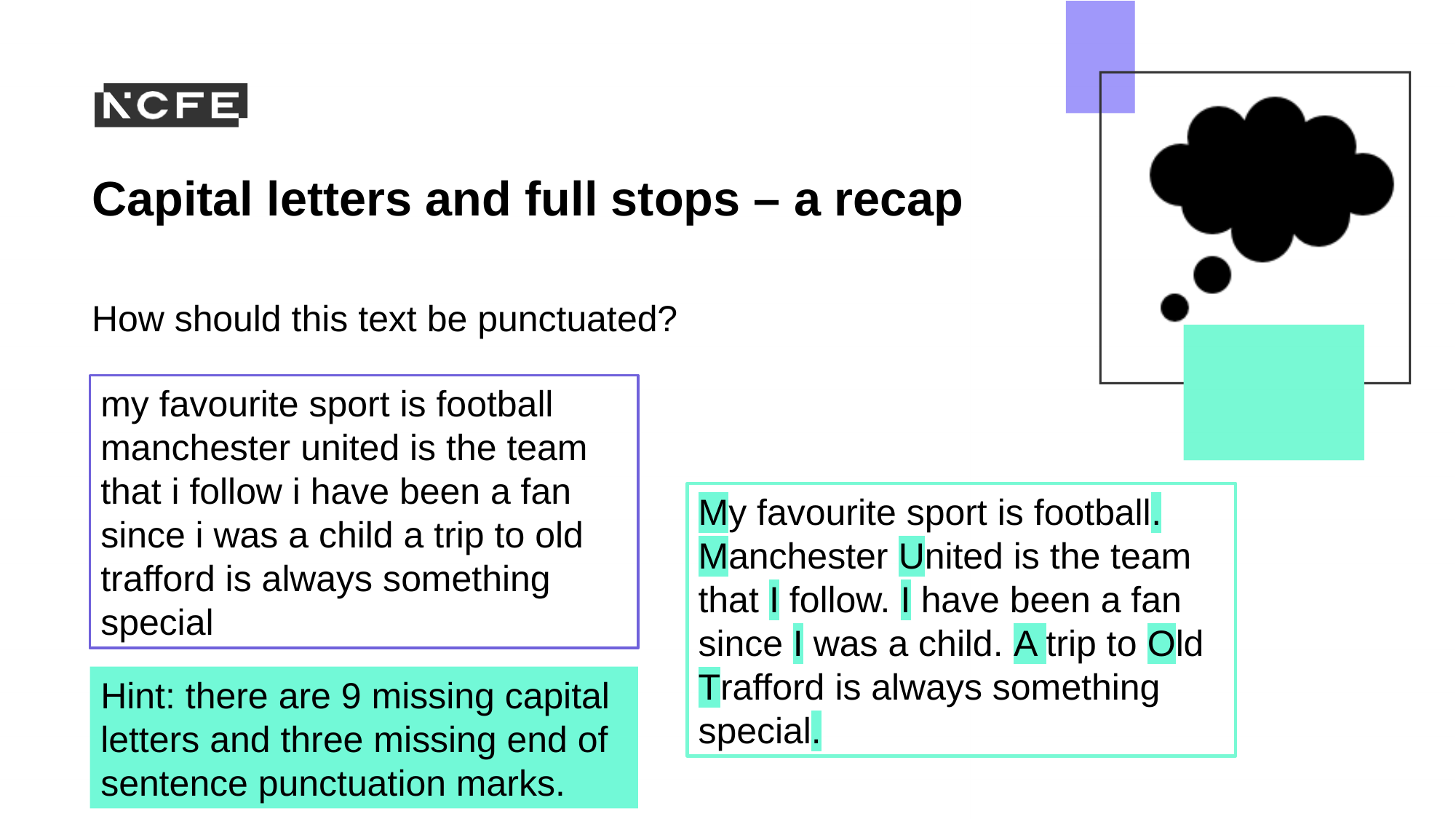

Capital letters and full stops – a recap
How should this text be punctuated?
my favourite sport is football manchester united is the team that i follow i have been a fan since i was a child a trip to old trafford is always something special
My favourite sport is football. Manchester United is the team that I follow. I have been a fan since I was a child. A trip to Old Trafford is always something special.
Hint: there are 9 missing capital letters and three missing end of sentence punctuation marks.